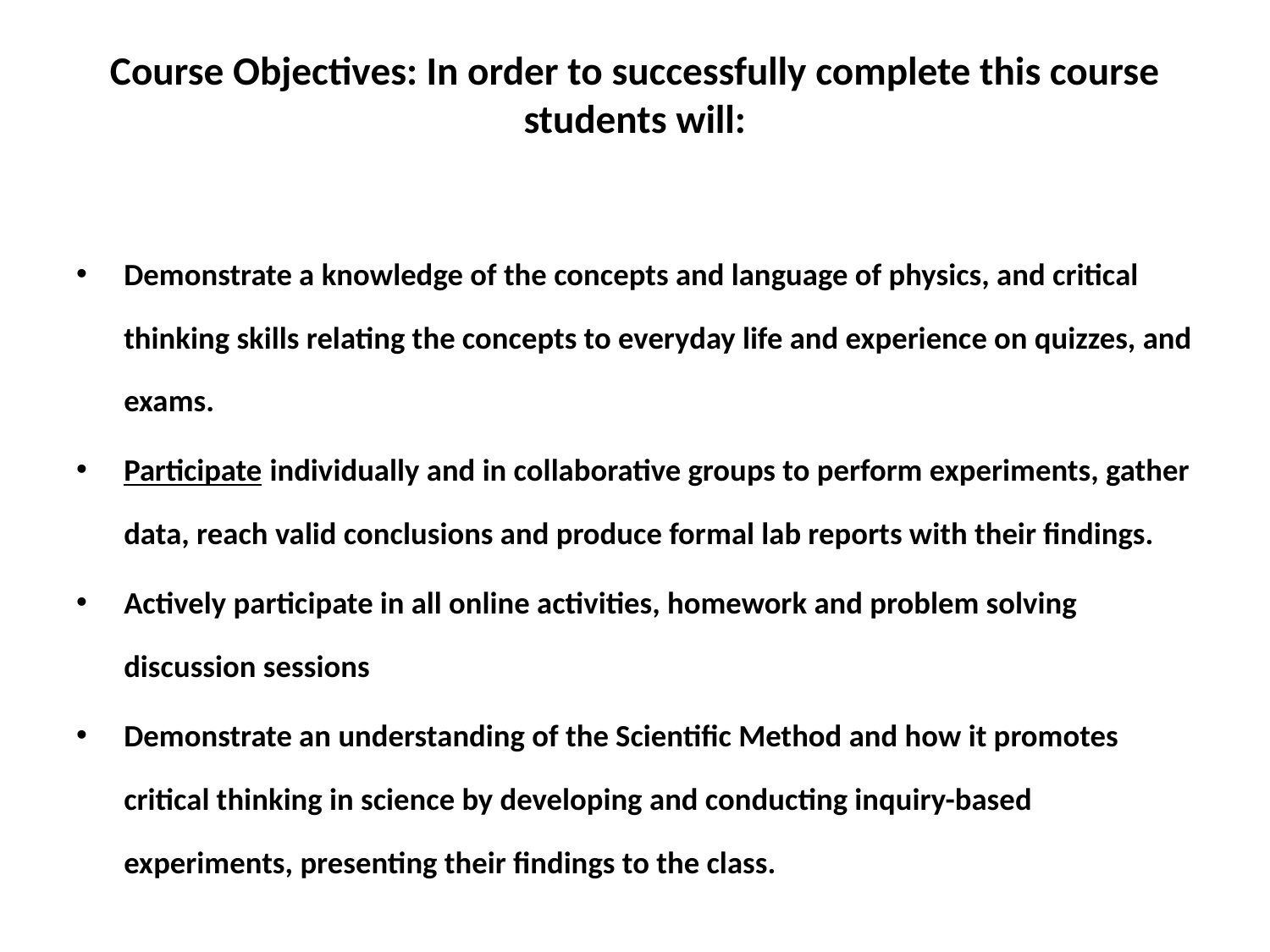

# Course Objectives: In order to successfully complete this course students will:
Demonstrate a knowledge of the concepts and language of physics, and critical thinking skills relating the concepts to everyday life and experience on quizzes, and exams.
Participate individually and in collaborative groups to perform experiments, gather data, reach valid conclusions and produce formal lab reports with their findings.
Actively participate in all online activities, homework and problem solving discussion sessions
Demonstrate an understanding of the Scientific Method and how it promotes critical thinking in science by developing and conducting inquiry-based experiments, presenting their findings to the class.